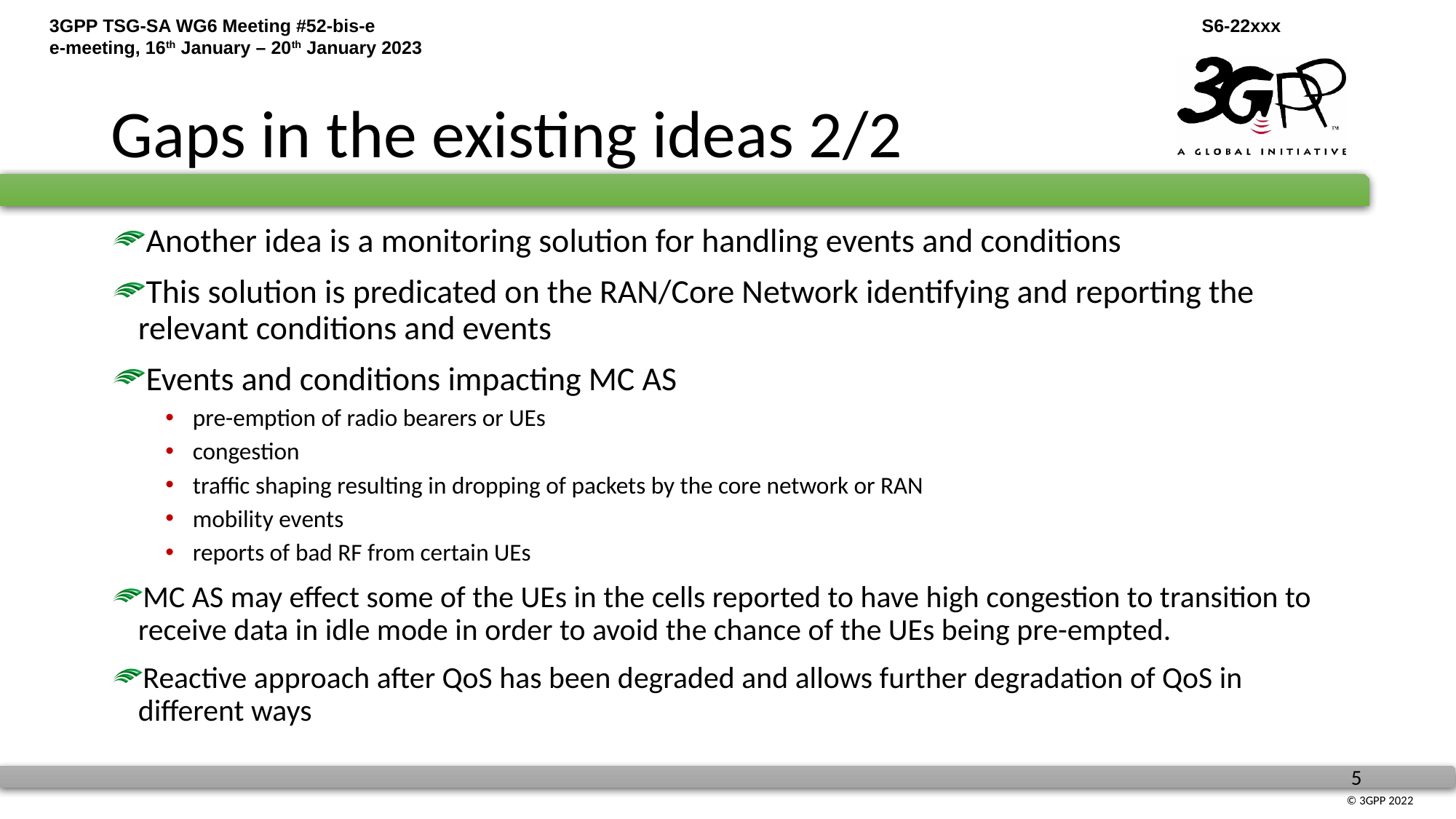

# Gaps in the existing ideas 2/2
Another idea is a monitoring solution for handling events and conditions
This solution is predicated on the RAN/Core Network identifying and reporting the relevant conditions and events
Events and conditions impacting MC AS
pre-emption of radio bearers or UEs
congestion
traffic shaping resulting in dropping of packets by the core network or RAN
mobility events
reports of bad RF from certain UEs
MC AS may effect some of the UEs in the cells reported to have high congestion to transition to receive data in idle mode in order to avoid the chance of the UEs being pre-empted.
Reactive approach after QoS has been degraded and allows further degradation of QoS in different ways